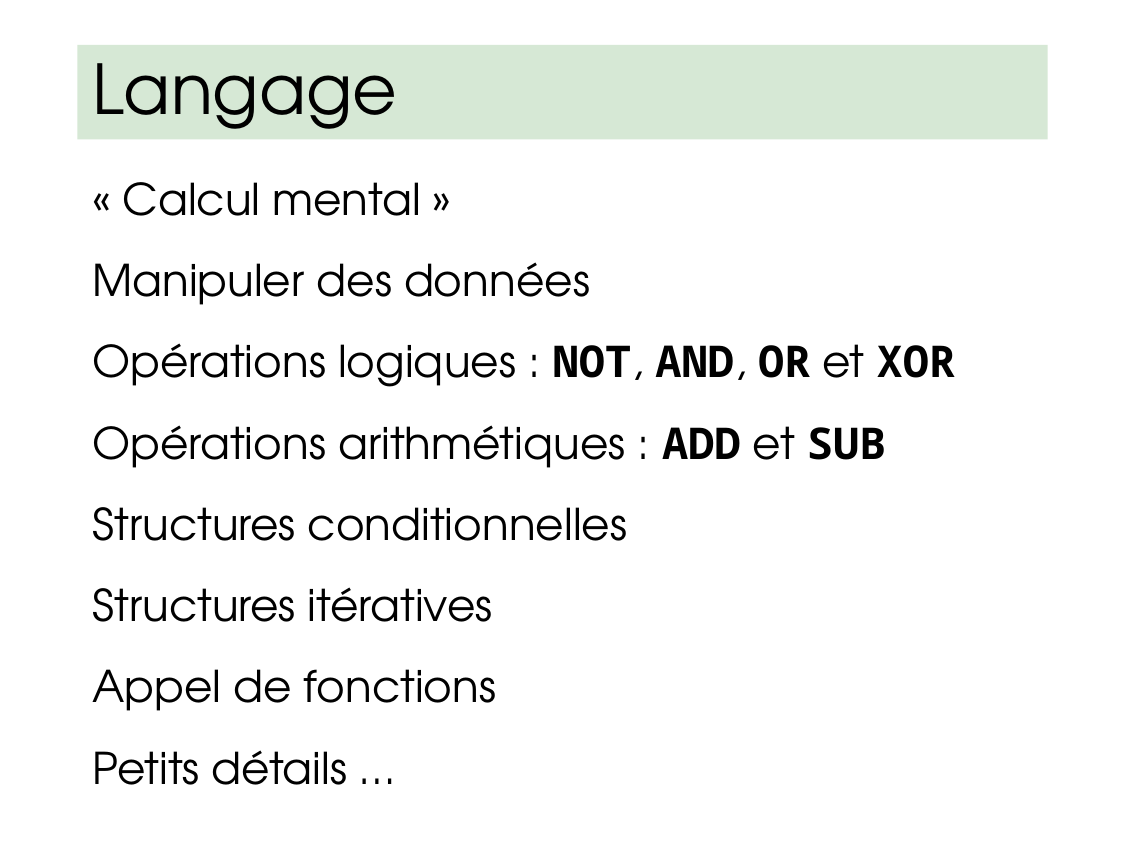

# Langage
« Calcul mental »
Manipuler des données
Opérations logiques : NOT, AND, OR et XOR
Opérations arithmétiques : ADD et SUB
Structures conditionnelles
Structures itératives
Appel de fonctions
Petits détails …